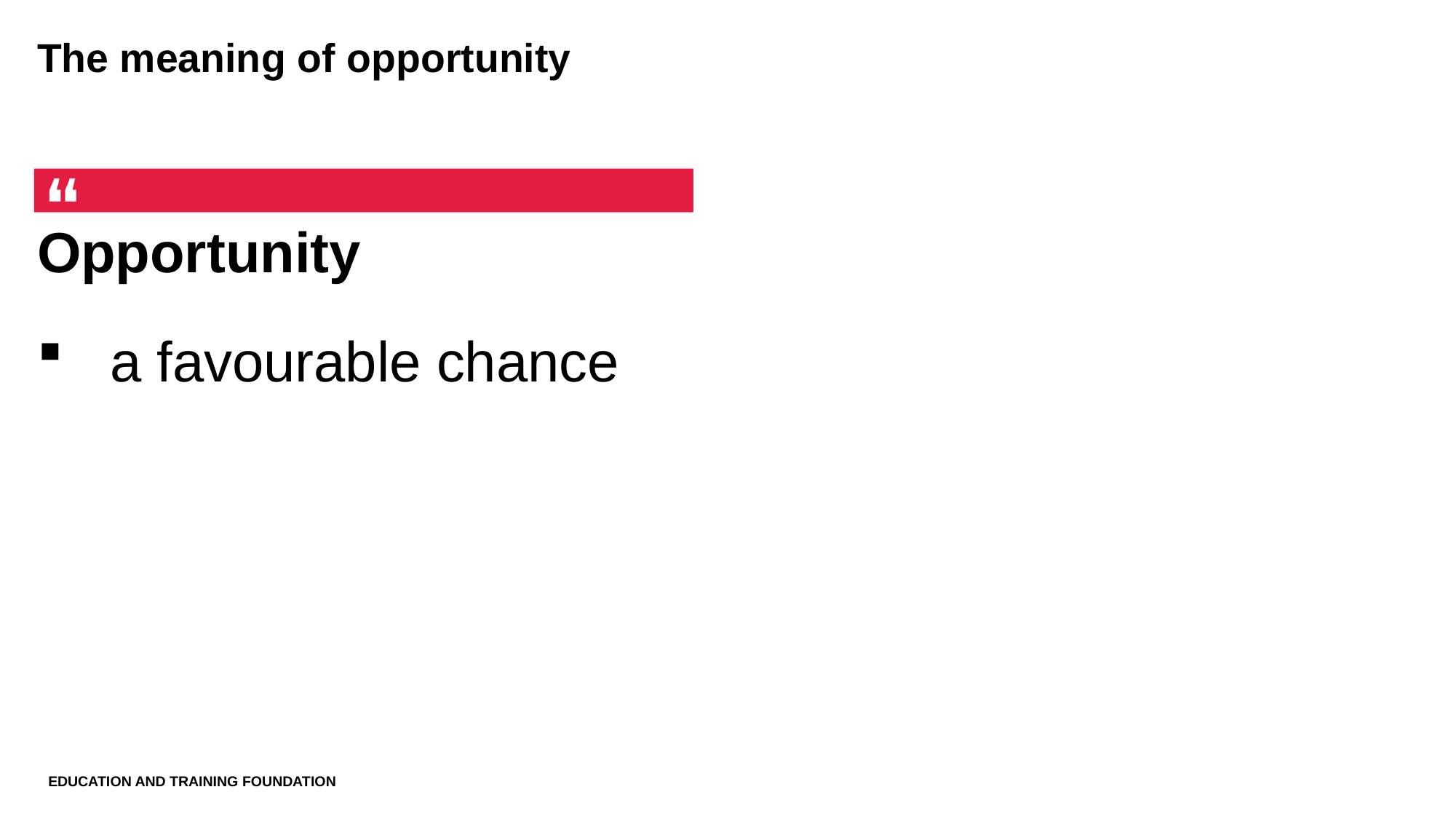

# The meaning of opportunity
Opportunity

a favourable chance

Education and Training Foundation